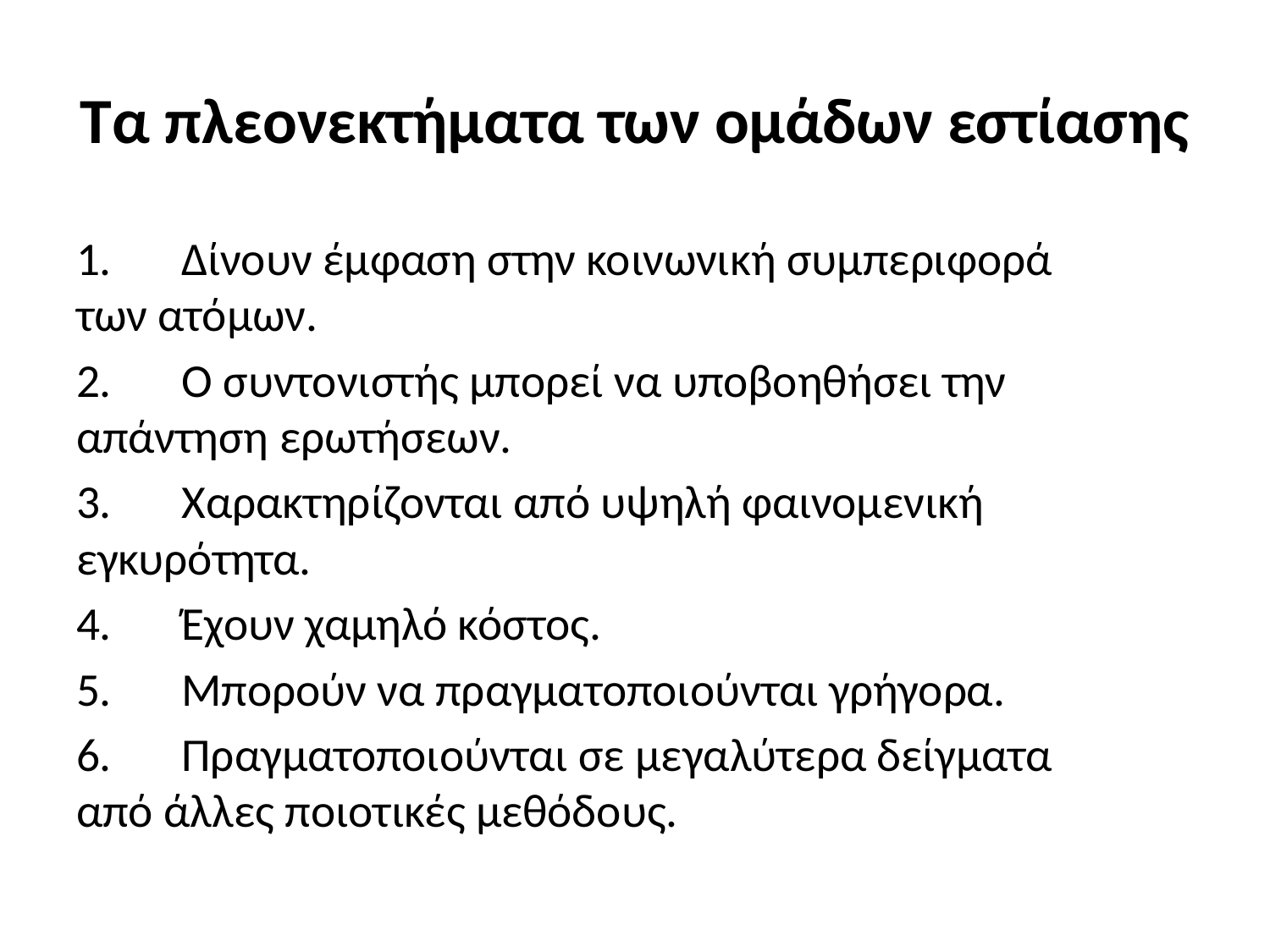

# Τα πλεονεκτήματα των ομάδων εστίασης
1.	Δίνουν έμφαση στην κοινωνική συμπεριφορά 	των ατόμων.
2.	O συντονιστής μπορεί να υποβοηθήσει την 	απάντηση ερωτήσεων.
3.	Χαρακτηρίζονται από υψηλή φαινομενική 	εγκυρότητα.
4.	Έχουν χαμηλό κόστος.
5.	Mπορούν να πραγματοποιούνται γρήγορα.
6.	Πραγματοποιούνται σε μεγαλύτερα δείγματα 	από άλλες ποιοτικές μεθόδους.